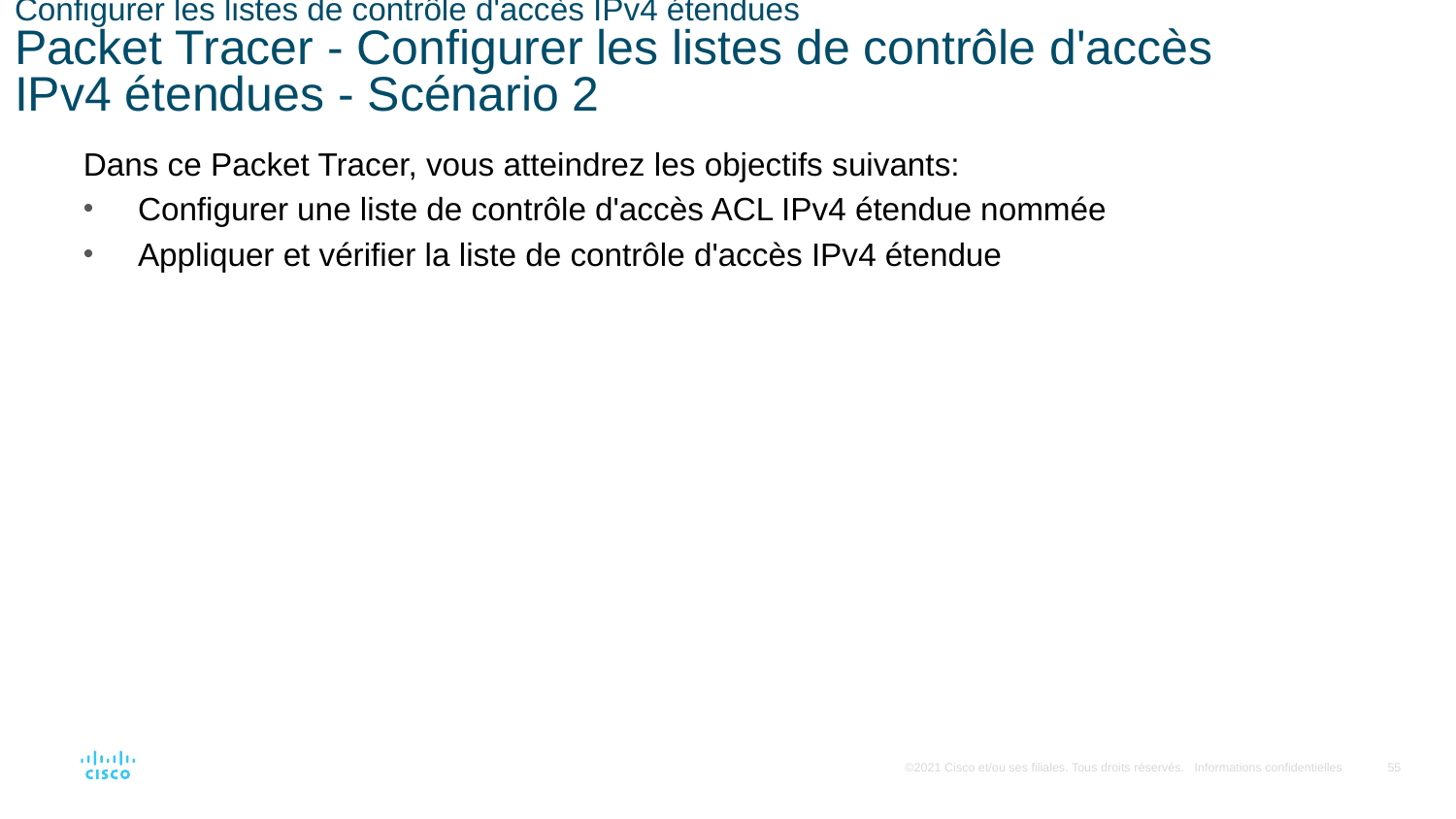

# Configurer les listes de contrôle d'accès IPv4 étendues Packet Tracer - Configurer les listes de contrôle d'accès IPv4 étendues - Scénario 2
Dans ce Packet Tracer, vous atteindrez les objectifs suivants:
Configurer une liste de contrôle d'accès ACL IPv4 étendue nommée
Appliquer et vérifier la liste de contrôle d'accès IPv4 étendue